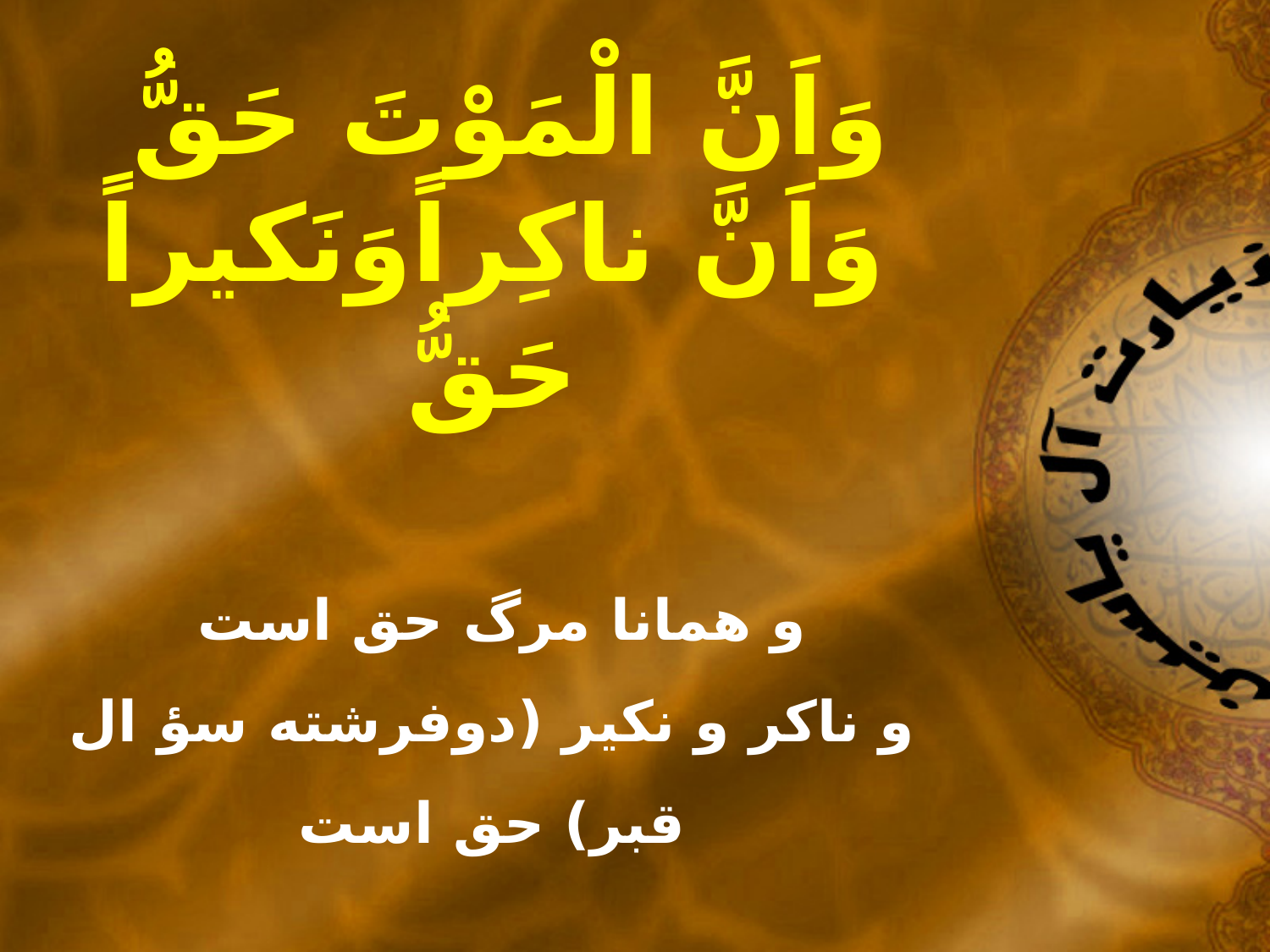

وَاَنَّ الْمَوْتَ حَقُّ
وَاَنَّ ناکِراًوَنَکيراً حَقُّ
و همانا مرگ حق است
و ناکر و نکير (دوفرشته سؤ ال قبر) حق است